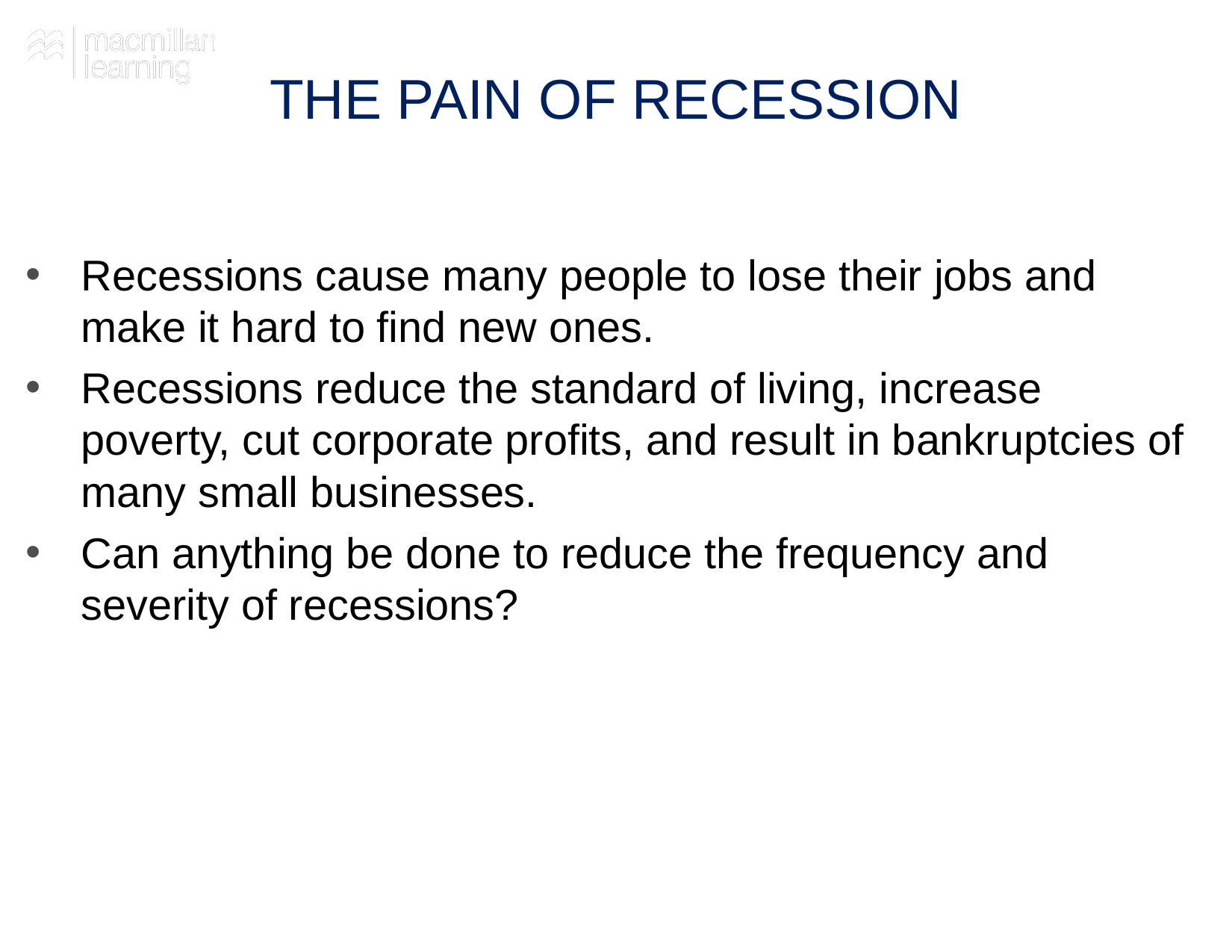

# THE PAIN OF RECESSION
Recessions cause many people to lose their jobs and make it hard to find new ones.
Recessions reduce the standard of living, increase poverty, cut corporate profits, and result in bankruptcies of many small businesses.
Can anything be done to reduce the frequency and severity of recessions?